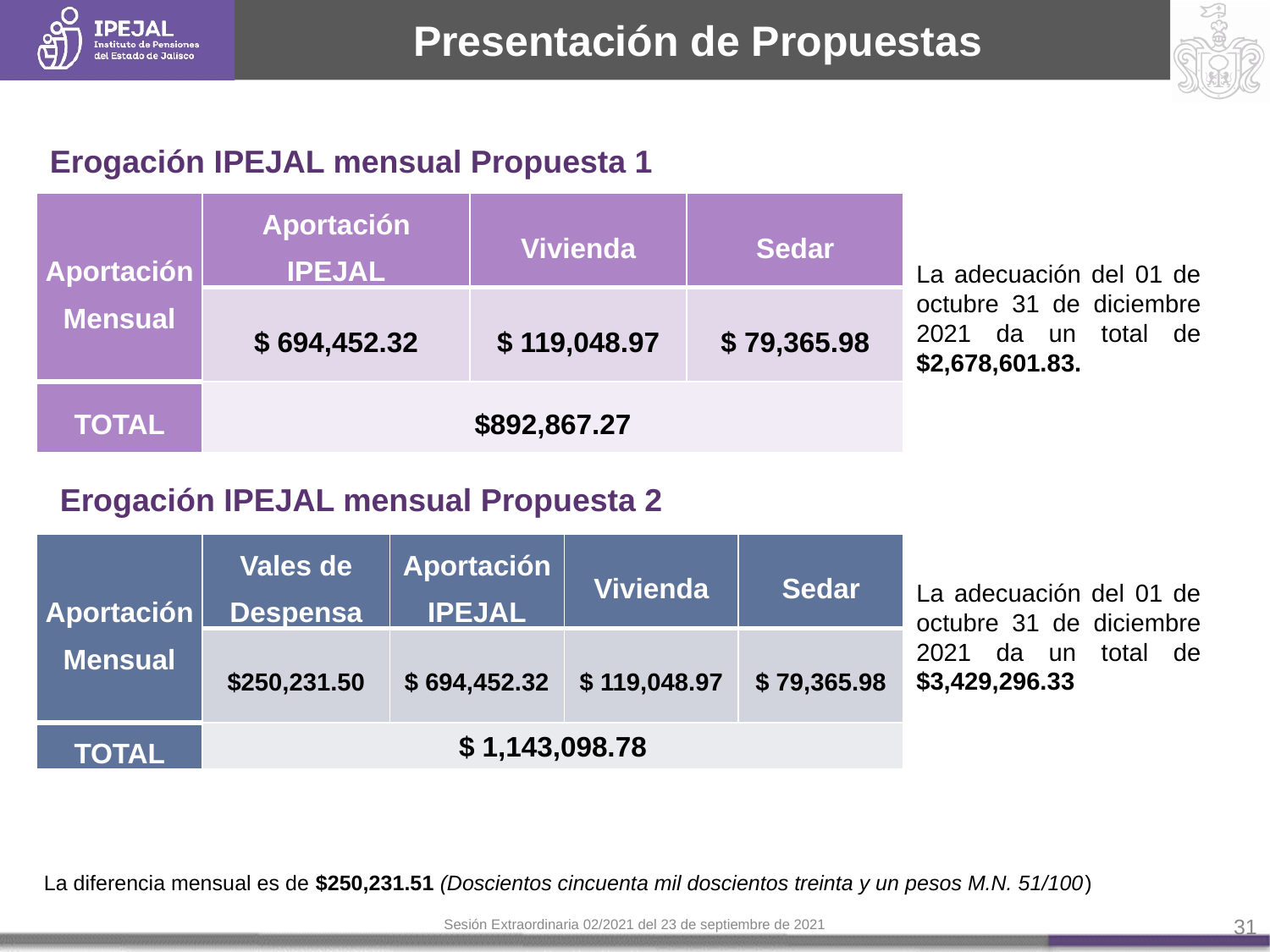

# Presentación de Propuestas
Erogación IPEJAL mensual Propuesta 1
| Aportación Mensual | Aportación IPEJAL | Vivienda | Sedar |
| --- | --- | --- | --- |
|  | $ 694,452.32 | $ 119,048.97 | $ 79,365.98 |
| TOTAL | $892,867.27 |  |  |
La adecuación del 01 de octubre 31 de diciembre 2021 da un total de $2,678,601.83.
Erogación IPEJAL mensual Propuesta 2
| Aportación Mensual | Vales de Despensa | Aportación IPEJAL | Vivienda | Sedar |
| --- | --- | --- | --- | --- |
|  | $250,231.50 | $ 694,452.32 | $ 119,048.97 | $ 79,365.98 |
| TOTAL | $ 1,143,098.78 |  |  |  |
La adecuación del 01 de octubre 31 de diciembre 2021 da un total de $3,429,296.33
La diferencia mensual es de $250,231.51 (Doscientos cincuenta mil doscientos treinta y un pesos M.N. 51/100)
Sesión Extraordinaria 02/2021 del 23 de septiembre de 2021
31